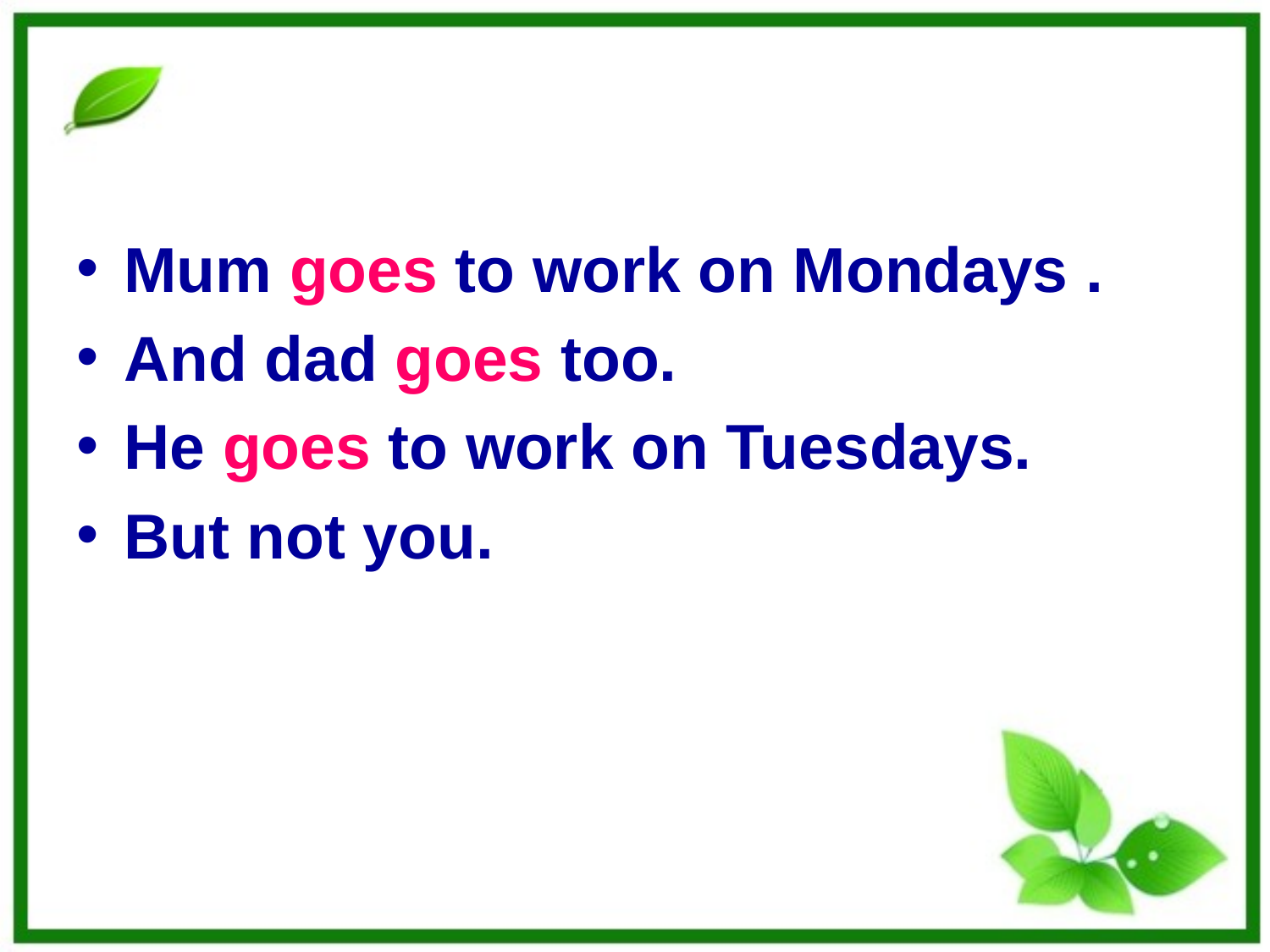

Mum goes to work on Mondays .
And dad goes too.
He goes to work on Tuesdays.
But not you.